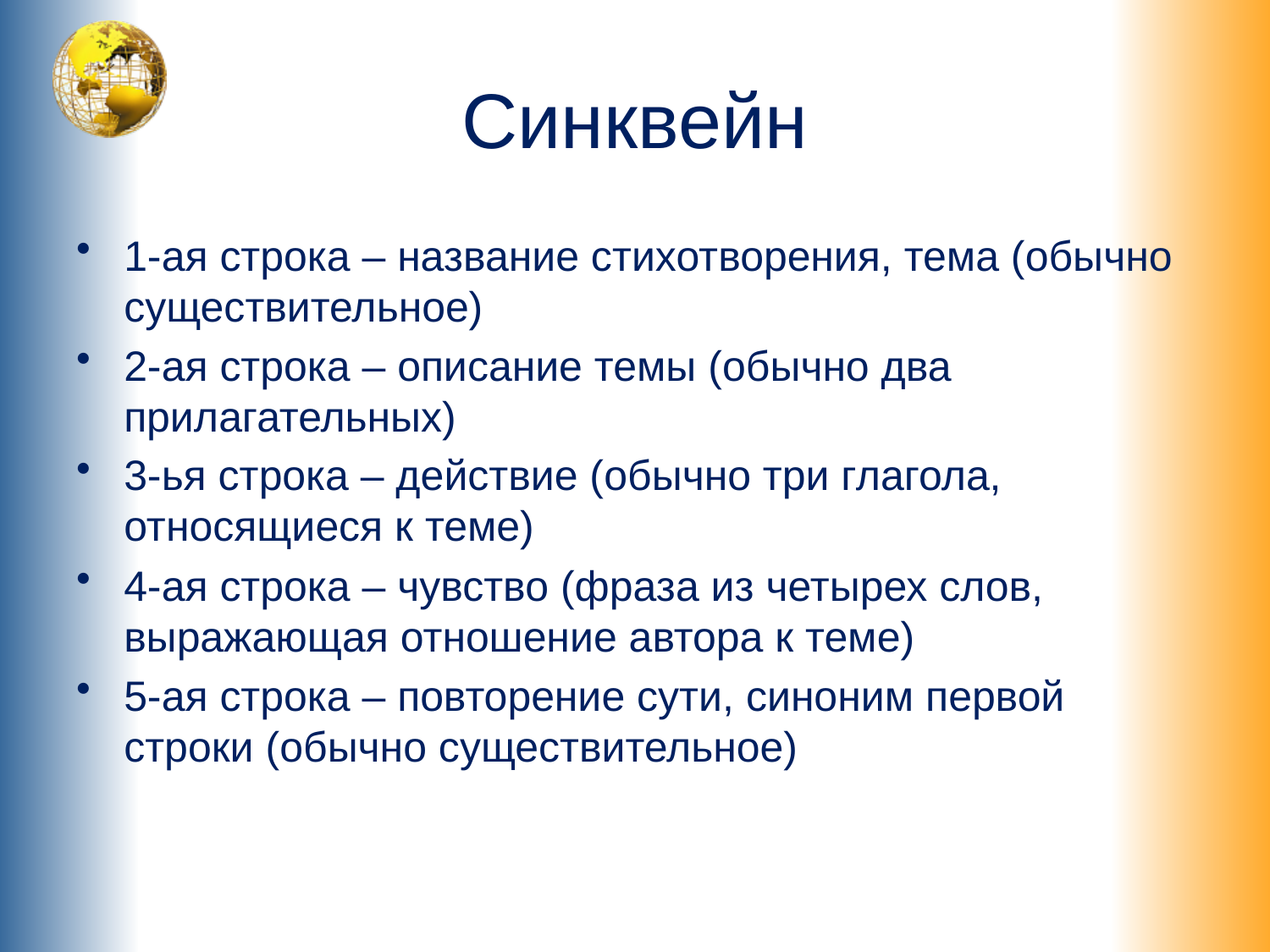

# Синквейн
1-ая строка – название стихотворения, тема (обычно существительное)
2-ая строка – описание темы (обычно два прилагательных)
3-ья строка – действие (обычно три глагола, относящиеся к теме)
4-ая строка – чувство (фраза из четырех слов, выражающая отношение автора к теме)
5-ая строка – повторение сути, синоним первой строки (обычно существительное)